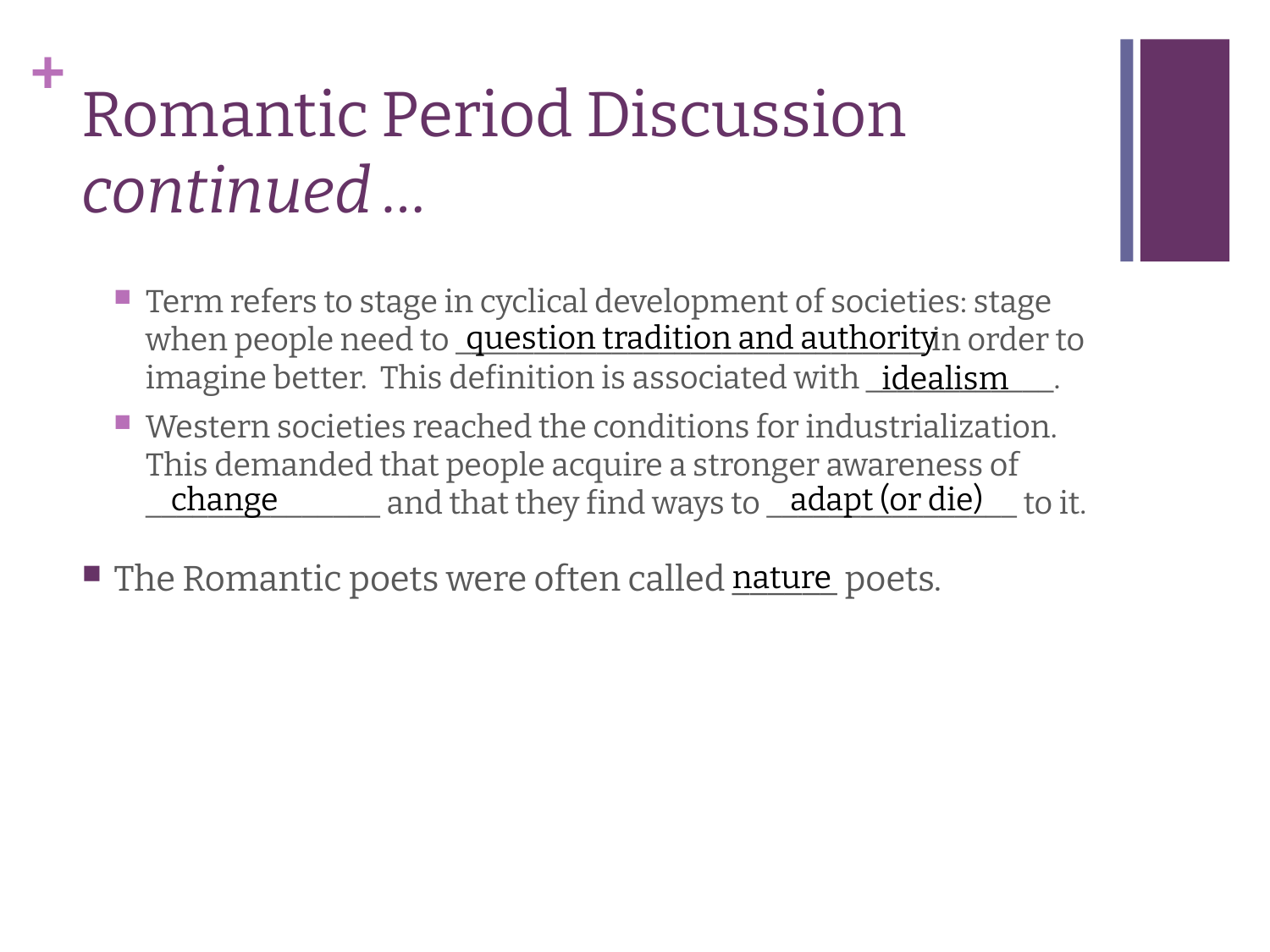

# Romantic Period Discussion continued …
Term refers to stage in cyclical development of societies: stage when people need to ______________________________ in order to imagine better.  This definition is associated with ____________.
Western societies reached the conditions for industrialization.  This demanded that people acquire a stronger awareness of _______________ and that they find ways to ________________ to it.
The Romantic poets were often called ______ poets.
question tradition and authority
idealism
change
adapt (or die)
nature